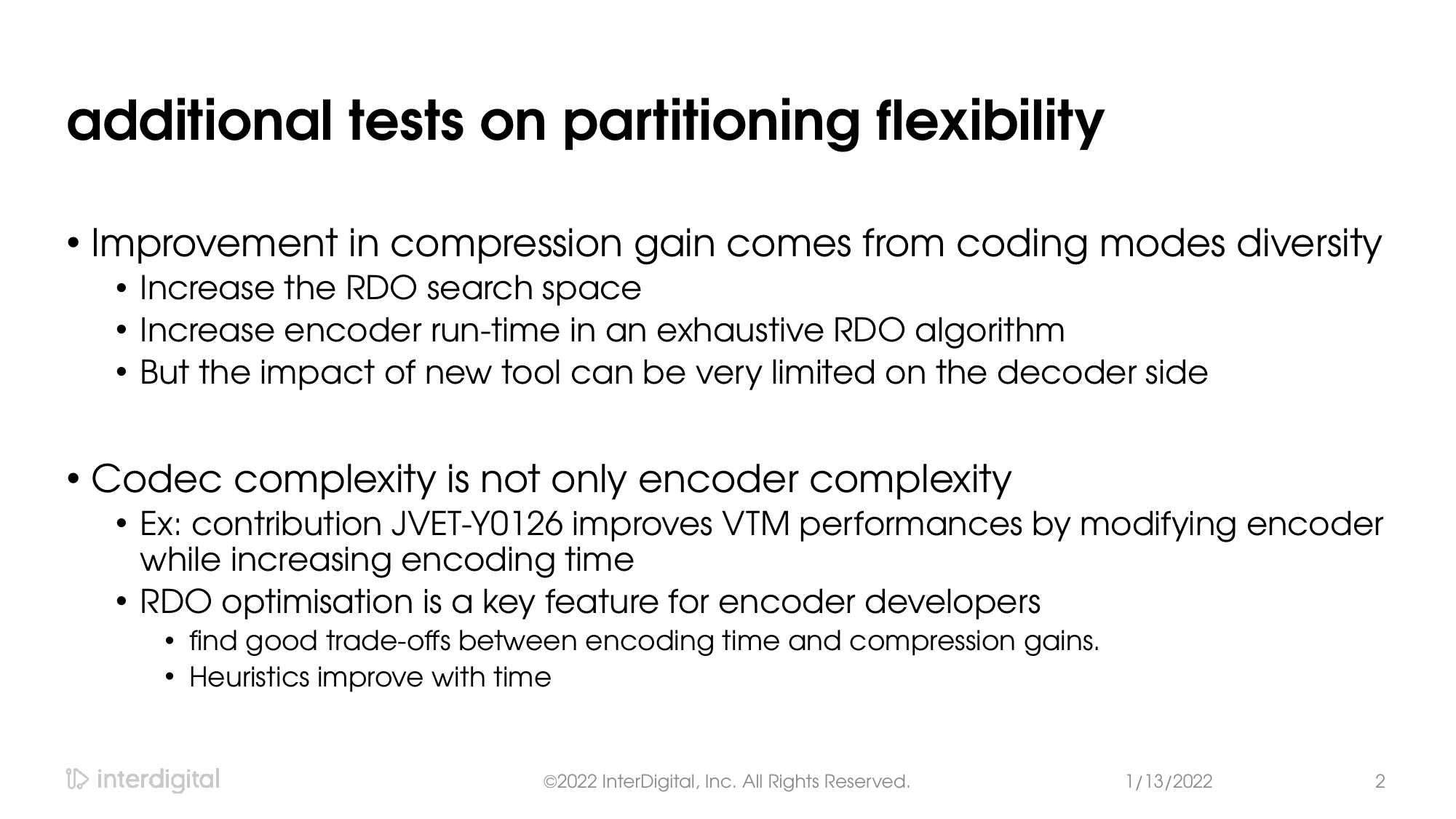

# additional tests on partitioning flexibility
Improvement in compression gain comes from coding modes diversity
Increase the RDO search space
Increase encoder run-time in an exhaustive RDO algorithm
But the impact of new tool can be very limited on the decoder side

Codec complexity is not only encoder complexity
Ex: contribution JVET-Y0126 improves VTM performances by modifying encoder while increasing encoding time
RDO optimisation is a key feature for encoder developers
find good trade-offs between encoding time and compression gains.
Heuristics improve with time
©2022 InterDigital, Inc. All Rights Reserved.
1/13/2022
2